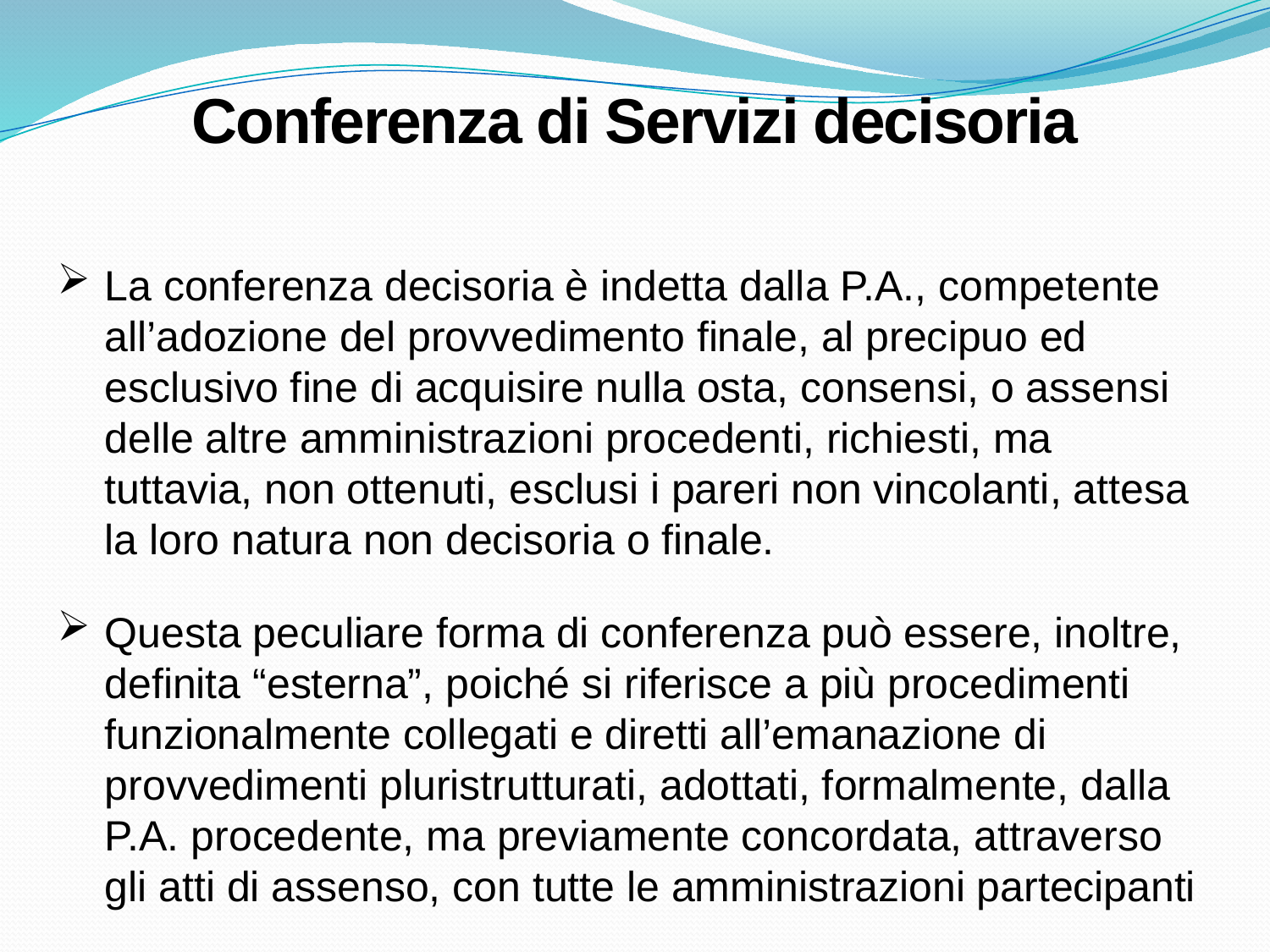

Conferenza di Servizi decisoria
La conferenza decisoria è indetta dalla P.A., competente all’adozione del provvedimento finale, al precipuo ed esclusivo fine di acquisire nulla osta, consensi, o assensi delle altre amministrazioni procedenti, richiesti, ma tuttavia, non ottenuti, esclusi i pareri non vincolanti, attesa la loro natura non decisoria o finale.

Questa peculiare forma di conferenza può essere, inoltre, definita “esterna”, poiché si riferisce a più procedimenti funzionalmente collegati e diretti all’emanazione di provvedimenti pluristrutturati, adottati, formalmente, dalla P.A. procedente, ma previamente concordata, attraverso gli atti di assenso, con tutte le amministrazioni partecipanti